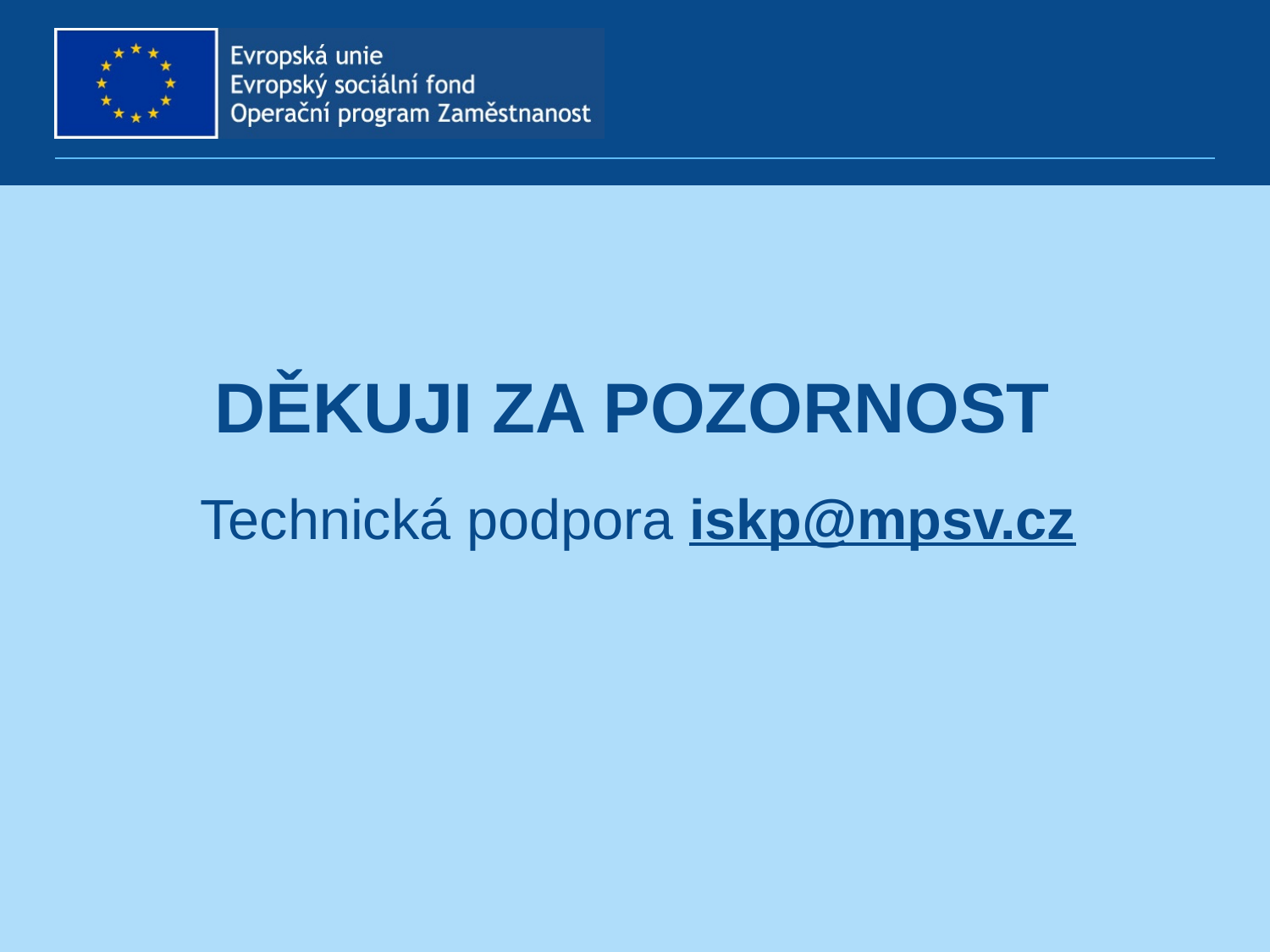

# Děkuji za pozornost
Technická podpora iskp@mpsv.cz